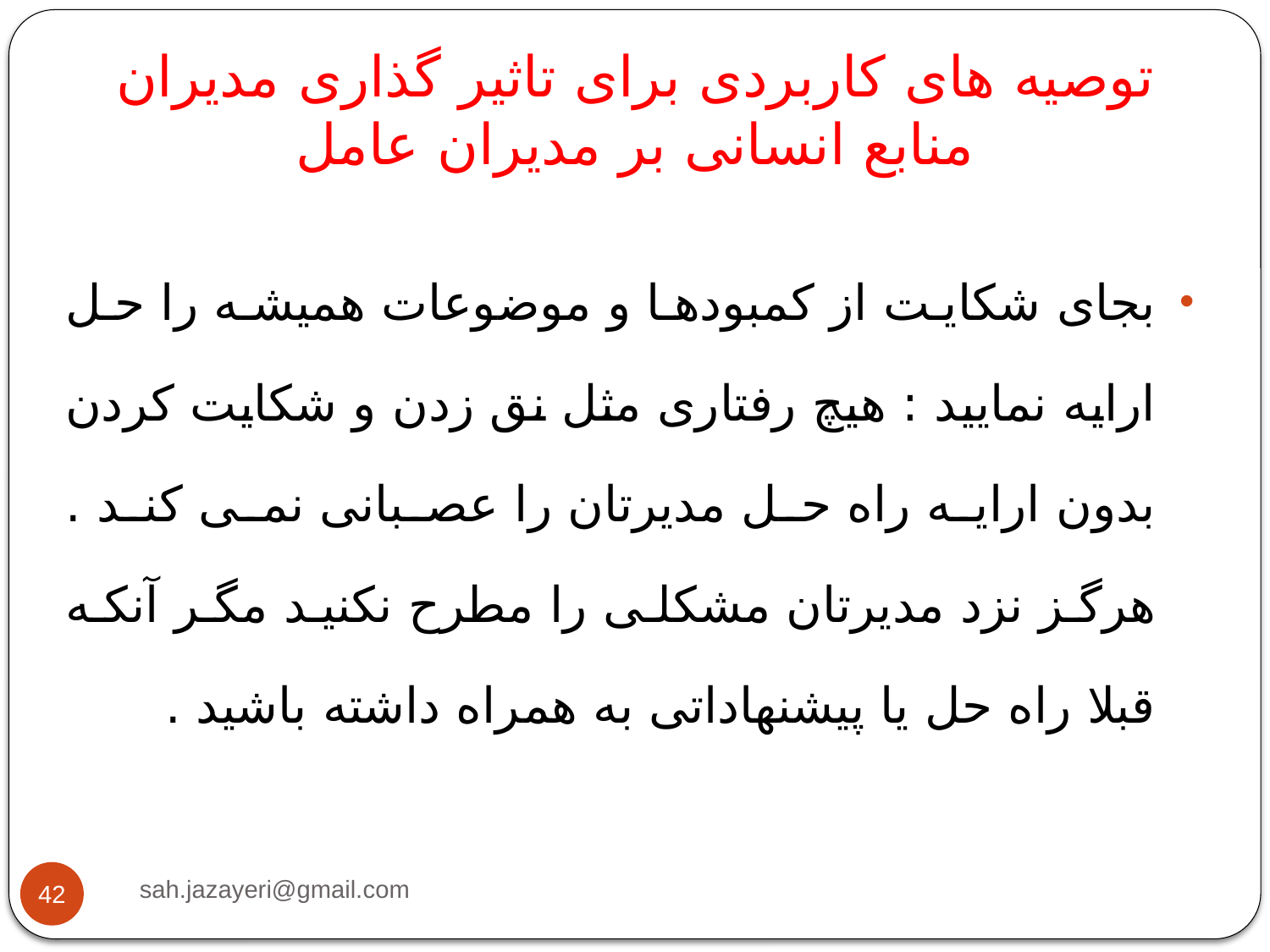

توصیه های کاربردی برای تاثیر گذاری مدیران منابع انسانی بر مدیران عامل
بجای شکایت از کمبودها و موضوعات همیشه را حل ارایه نمایید : هیچ رفتاری مثل نق زدن و شکایت کردن بدون ارایه راه حل مدیرتان را عصبانی نمی کند . هرگز نزد مدیرتان مشکلی را مطرح نکنید مگر آنکه قبلا راه حل یا پیشنهاداتی به همراه داشته باشید .
sah.jazayeri@gmail.com
42